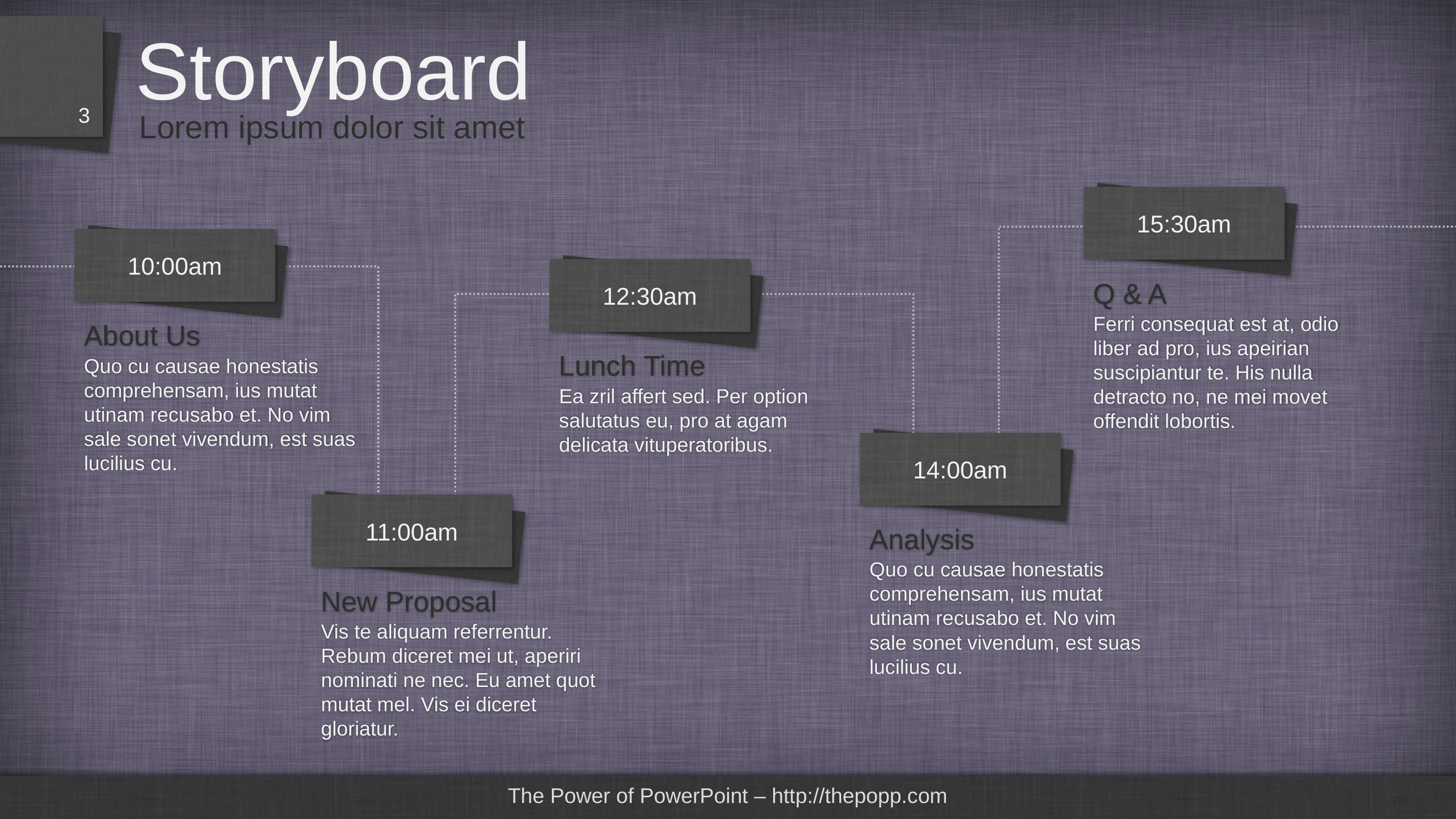

# Storyboard
3
Lorem ipsum dolor sit amet
15:30am

10:00am

12:30am

Q & A
Ferri consequat est at, odio liber ad pro, ius apeirian suscipiantur te. His nulla detracto no, ne mei movet offendit lobortis.
About Us
Lunch Time
Quo cu causae honestatis comprehensam, ius mutat utinam recusabo et. No vim sale sonet vivendum, est suas lucilius cu.
Ea zril affert sed. Per option salutatus eu, pro at agam delicata vituperatoribus.
14:00am

11:00am

Analysis
Quo cu causae honestatis comprehensam, ius mutat utinam recusabo et. No vim sale sonet vivendum, est suas lucilius cu.
New Proposal
Vis te aliquam referrentur. Rebum diceret mei ut, aperiri nominati ne nec. Eu amet quot mutat mel. Vis ei diceret gloriatur.
The Power of PowerPoint – http://thepopp.com